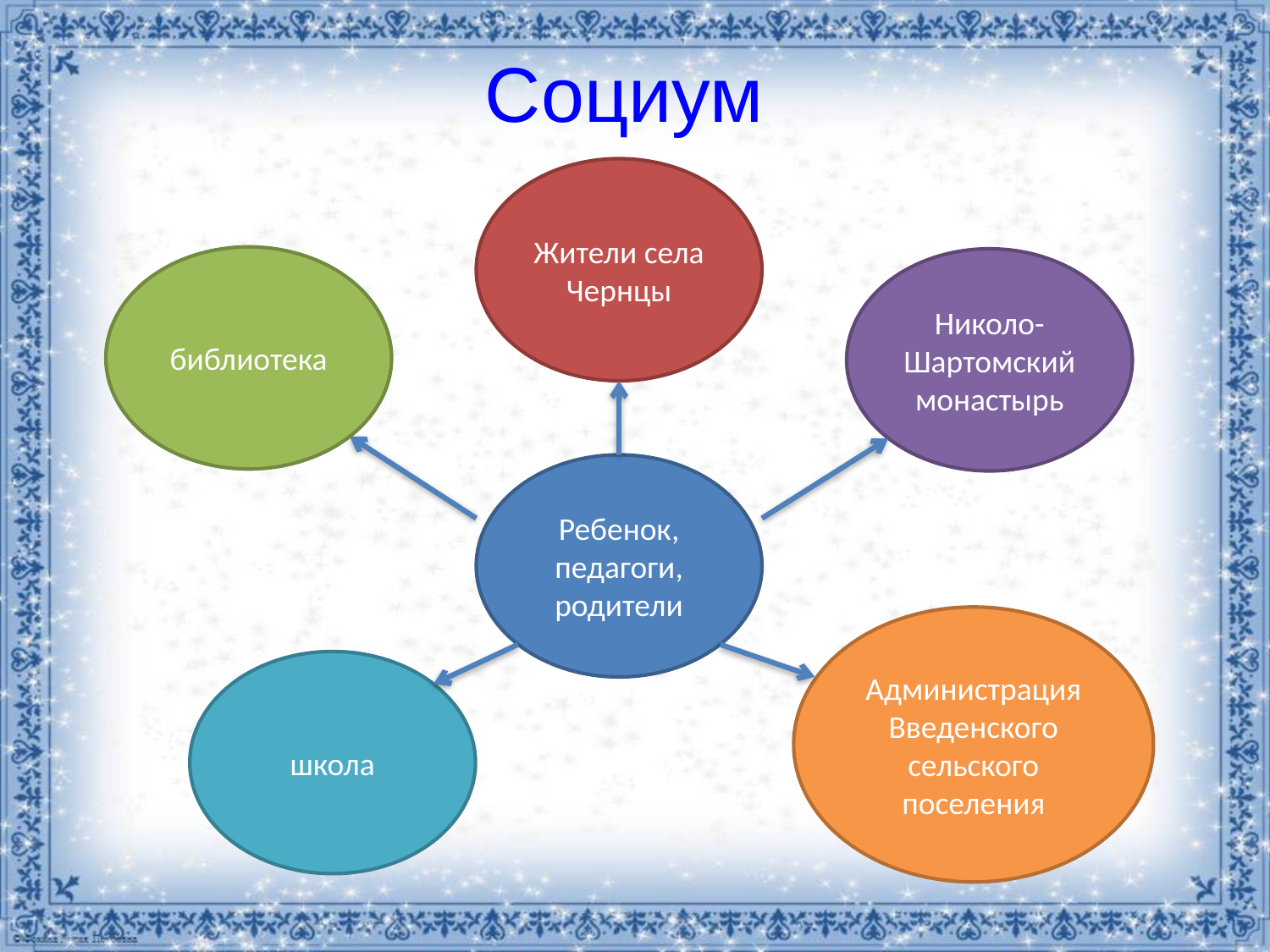

# Социум
Жители села Чернцы
библиотека
Николо-Шартомский монастырь
Ребенок, педагоги,
родители
Администрация Введенского сельского поселения
школа